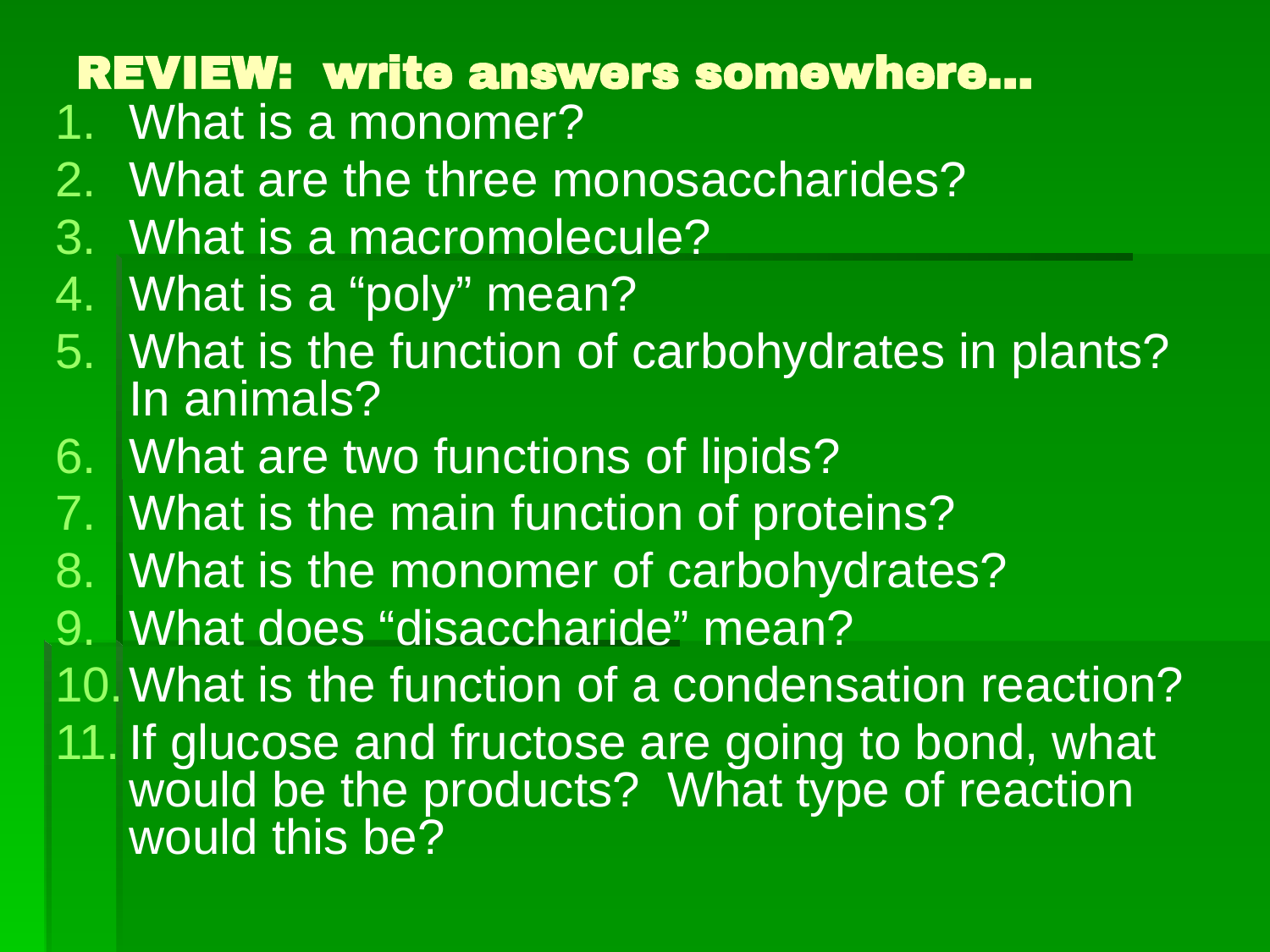

# REVIEW:  write answers somewhere…
What is a monomer?
What are the three monosaccharides?
What is a macromolecule?
What is a “poly” mean?
What is the function of carbohydrates in plants?  In animals?
What are two functions of lipids?
What is the main function of proteins?
What is the monomer of carbohydrates?
What does “disaccharide” mean?
What is the function of a condensation reaction?
If glucose and fructose are going to bond, what would be the products?  What type of reaction would this be?